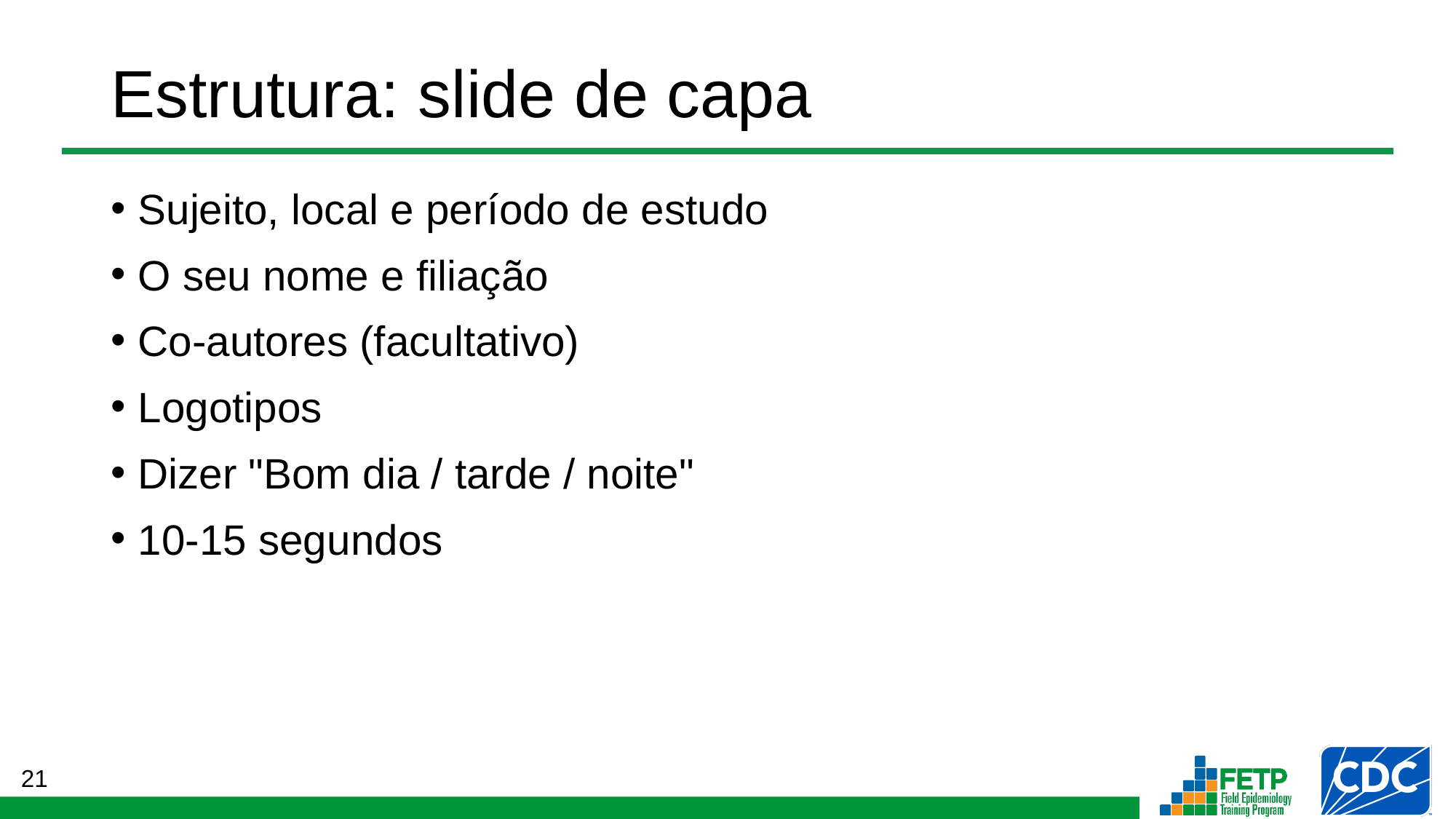

# Estrutura: slide de capa
Sujeito, local e período de estudo
O seu nome e filiação
Co-autores (facultativo)
Logotipos
Dizer "Bom dia / tarde / noite"
10-15 segundos